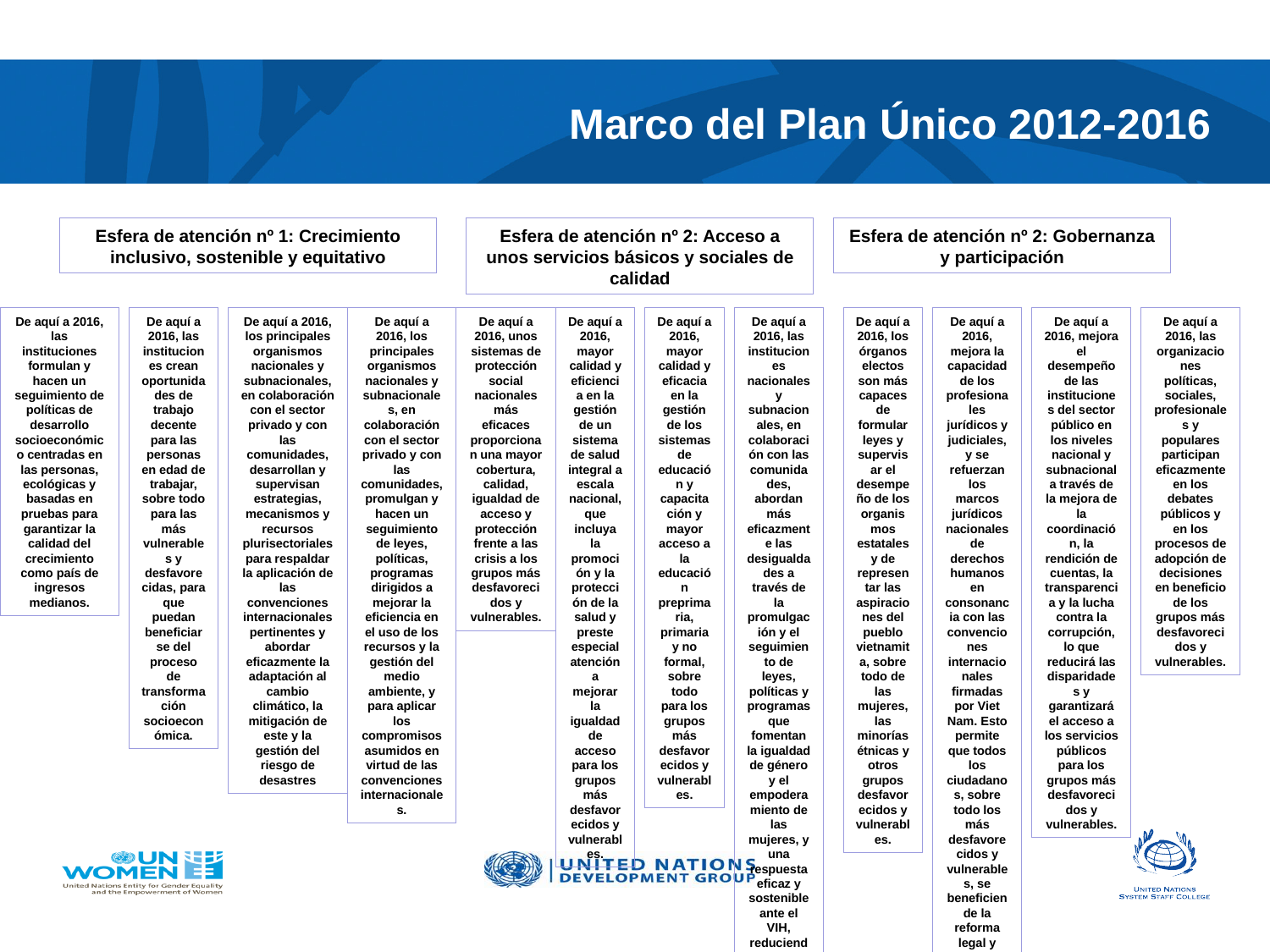

# Marco del Plan Único 2012-2016
Esfera de atención nº 1: Crecimiento inclusivo, sostenible y equitativo
Esfera de atención nº 2: Acceso a unos servicios básicos y sociales de calidad
Esfera de atención nº 2: Gobernanza y participación
De aquí a 2016, las instituciones formulan y hacen un seguimiento de políticas de desarrollo socioeconómico centradas en las personas, ecológicas y basadas en pruebas para garantizar la calidad del crecimiento como país de ingresos medianos.
De aquí a 2016, las instituciones crean oportunidades de trabajo decente para las personas en edad de trabajar, sobre todo para las más vulnerables y desfavorecidas, para que puedan beneficiarse del proceso de transformación socioeconómica.
De aquí a 2016, los principales organismos nacionales y subnacionales, en colaboración con el sector privado y con las comunidades, desarrollan y supervisan estrategias, mecanismos y recursos plurisectoriales para respaldar la aplicación de las convenciones internacionales pertinentes y abordar eficazmente la adaptación al cambio climático, la mitigación de este y la gestión del riesgo de desastres
De aquí a 2016, los principales organismos nacionales y subnacionales, en colaboración con el sector privado y con las comunidades, promulgan y hacen un seguimiento de leyes, políticas, programas dirigidos a mejorar la eficiencia en el uso de los recursos y la gestión del medio ambiente, y para aplicar los compromisos asumidos en virtud de las convenciones internacionales.
De aquí a 2016, unos sistemas de protección social nacionales más eficaces proporcionan una mayor cobertura, calidad, igualdad de acceso y protección frente a las crisis a los grupos más desfavorecidos y vulnerables.
De aquí a 2016, mayor calidad y eficiencia en la gestión de un sistema de salud integral a escala nacional, que incluya la promoción y la protección de la salud y preste especial atención a mejorar la igualdad de acceso para los grupos más desfavorecidos y vulnerables.
De aquí a 2016, mayor calidad y eficacia en la gestión de los sistemas de educación y capacitación y mayor acceso a la educación preprimaria, primaria y no formal, sobre todo para los grupos más desfavorecidos y vulnerables.
De aquí a 2016, las instituciones nacionales y subnacionales, en colaboración con las comunidades, abordan más eficazmente las desigualdades a través de la promulgación y el seguimiento de leyes, políticas y programas que fomentan la igualdad de género y el empoderamiento de las mujeres, y una respuesta eficaz y sostenible ante el VIH, reduciendo el estigma y la discriminación.
De aquí a 2016, los órganos electos son más capaces de formular leyes y supervisar el desempeño de los organismos estatales y de representar las aspiraciones del pueblo vietnamita, sobre todo de las mujeres, las minorías étnicas y otros grupos desfavorecidos y vulnerables.
De aquí a 2016, mejora la capacidad de los profesionales jurídicos y judiciales, y se refuerzan los marcos jurídicos nacionales de derechos humanos en consonancia con las convenciones internacionales firmadas por Viet Nam. Esto permite que todos los ciudadanos, sobre todo los más desfavorecidos y vulnerables, se beneficien de la reforma legal y judicial, la mejor aplicación de las leyes y el mayor acceso a la justicia.
De aquí a 2016, mejora el desempeño de las instituciones del sector público en los niveles nacional y subnacional a través de la mejora de la coordinación, la rendición de cuentas, la transparencia y la lucha contra la corrupción, lo que reducirá las disparidades y garantizará el acceso a los servicios públicos para los grupos más desfavorecidos y vulnerables.
De aquí a 2016, las organizaciones políticas, sociales, profesionales y populares participan eficazmente en los debates públicos y en los procesos de adopción de decisiones en beneficio de los grupos más desfavorecidos y vulnerables.